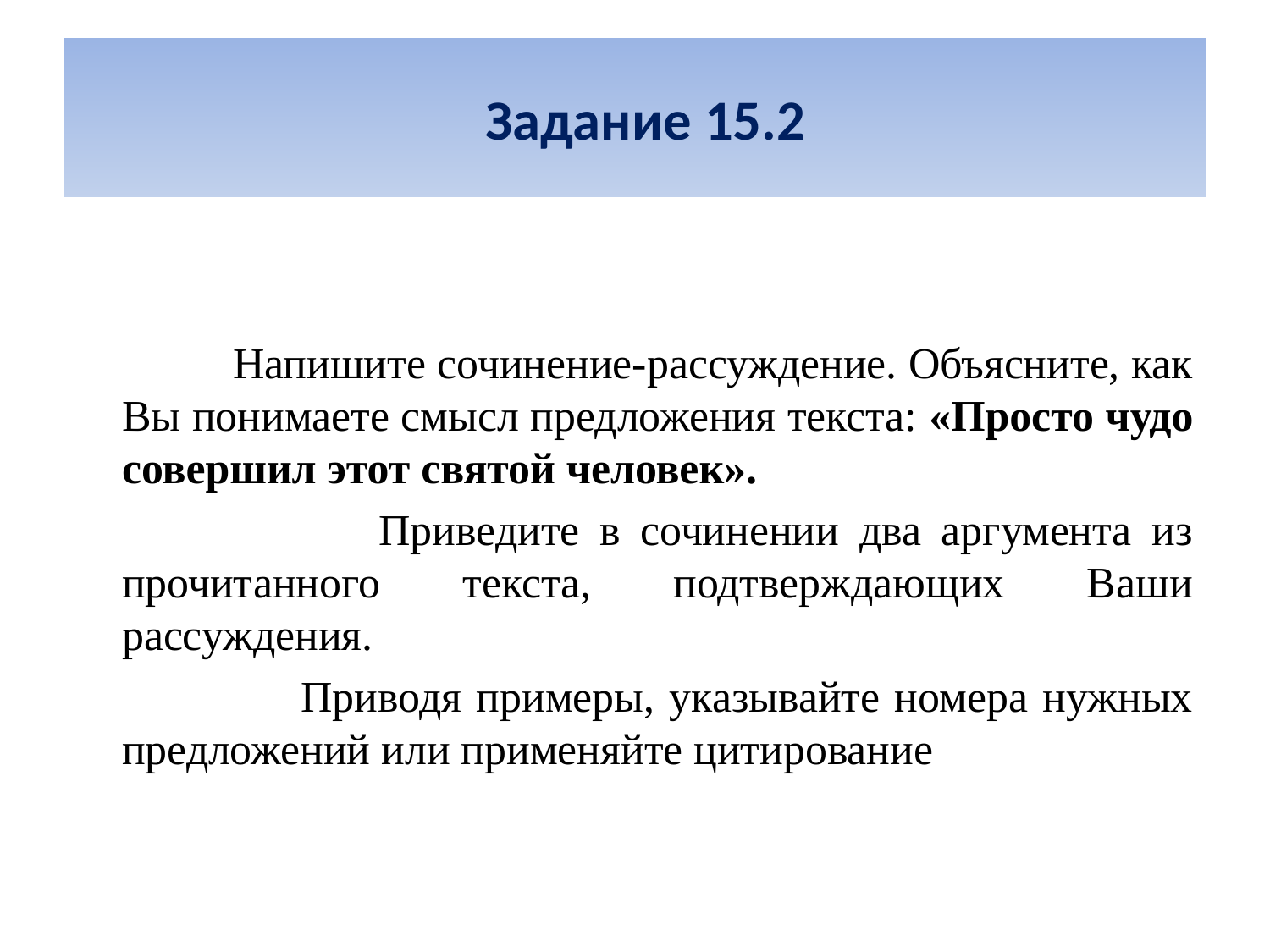

# Задание 15.2

               Напишите сочинение-рассуждение. Объясните, как Вы понимаете смысл предложения текста: «Просто чудо совершил этот святой человек».
               Приведите в сочинении два аргумента из прочитанного текста, подтверждающих Ваши рассуждения.
               Приводя примеры, указывайте номера нужных предложений или применяйте цитирование